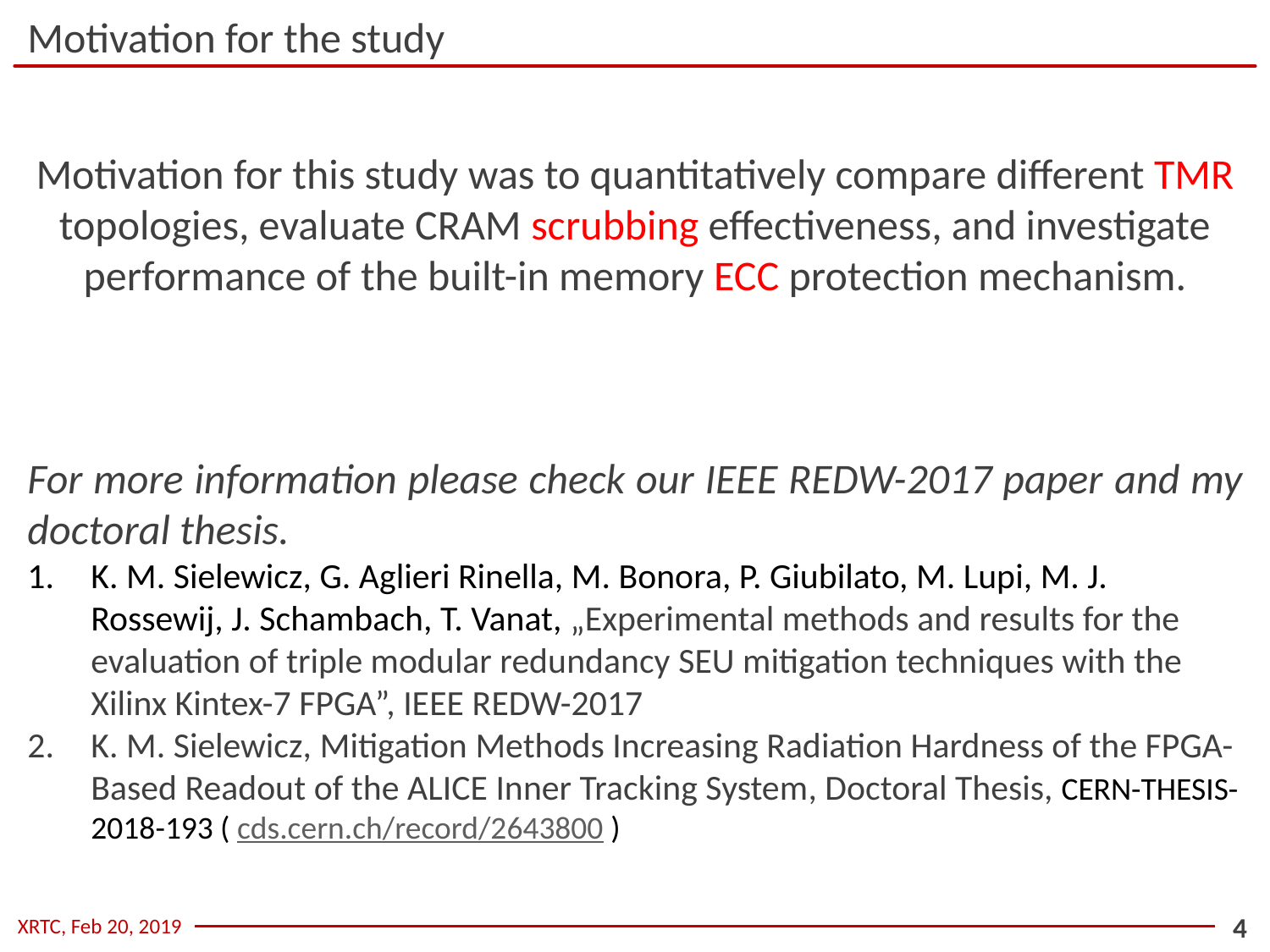

Motivation for the study
Motivation for this study was to quantitatively compare different TMR topologies, evaluate CRAM scrubbing effectiveness, and investigate performance of the built-in memory ECC protection mechanism.

For more information please check our IEEE REDW-2017 paper and my doctoral thesis.
K. M. Sielewicz, G. Aglieri Rinella, M. Bonora, P. Giubilato, M. Lupi, M. J. Rossewij, J. Schambach, T. Vanat, „Experimental methods and results for the evaluation of triple modular redundancy SEU mitigation techniques with the Xilinx Kintex-7 FPGA”, IEEE REDW-2017
K. M. Sielewicz, Mitigation Methods Increasing Radiation Hardness of the FPGA-Based Readout of the ALICE Inner Tracking System, Doctoral Thesis, CERN-THESIS-2018-193 ( cds.cern.ch/record/2643800 )